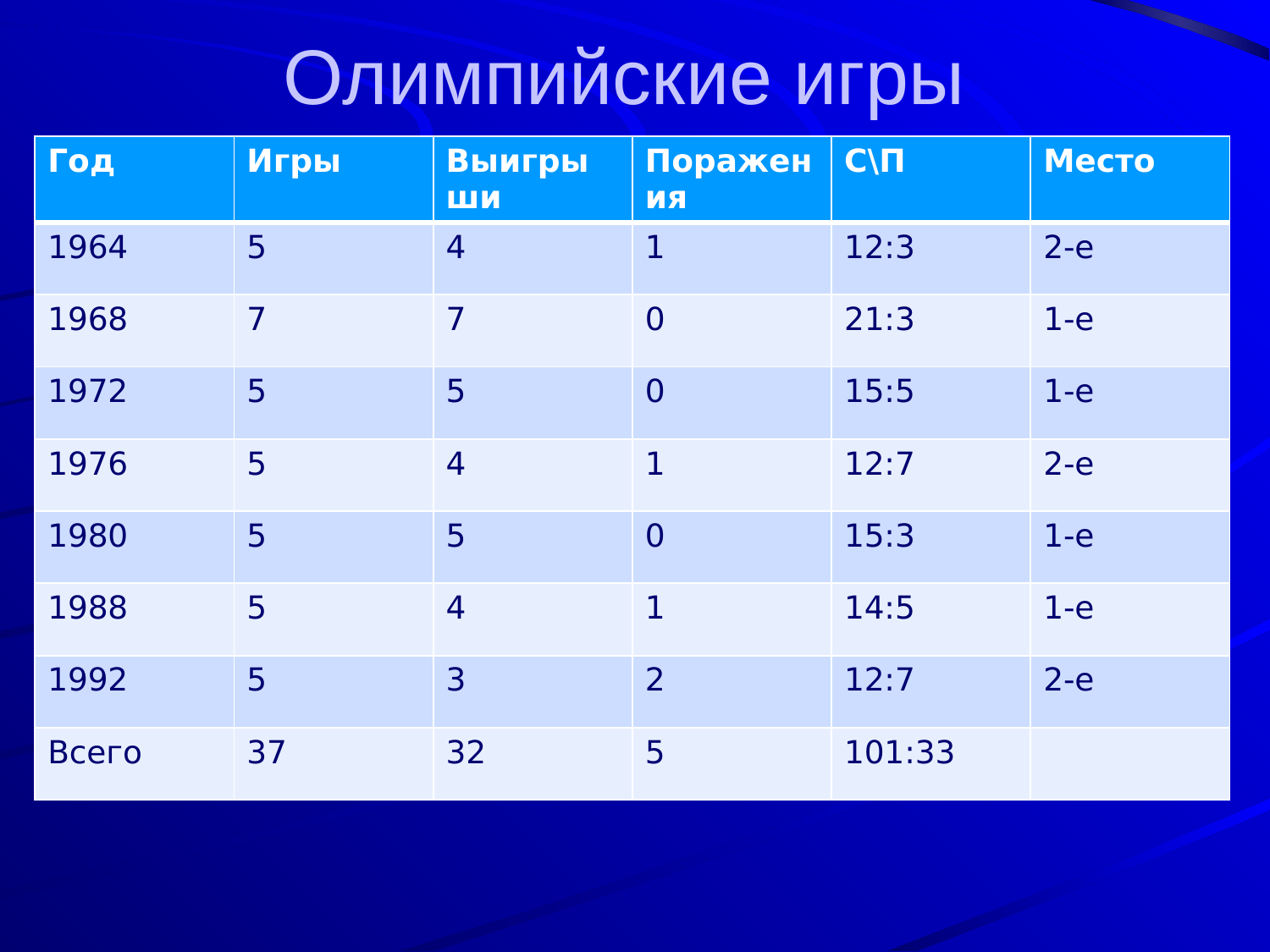

# Олимпийские игры
| Год | Игры | Выигрыши | Поражения | С\П | Место |
| --- | --- | --- | --- | --- | --- |
| 1964 | 5 | 4 | 1 | 12:3 | 2-е |
| 1968 | 7 | 7 | 0 | 21:3 | 1-е |
| 1972 | 5 | 5 | 0 | 15:5 | 1-е |
| 1976 | 5 | 4 | 1 | 12:7 | 2-е |
| 1980 | 5 | 5 | 0 | 15:3 | 1-е |
| 1988 | 5 | 4 | 1 | 14:5 | 1-е |
| 1992 | 5 | 3 | 2 | 12:7 | 2-е |
| Всего | 37 | 32 | 5 | 101:33 |  |